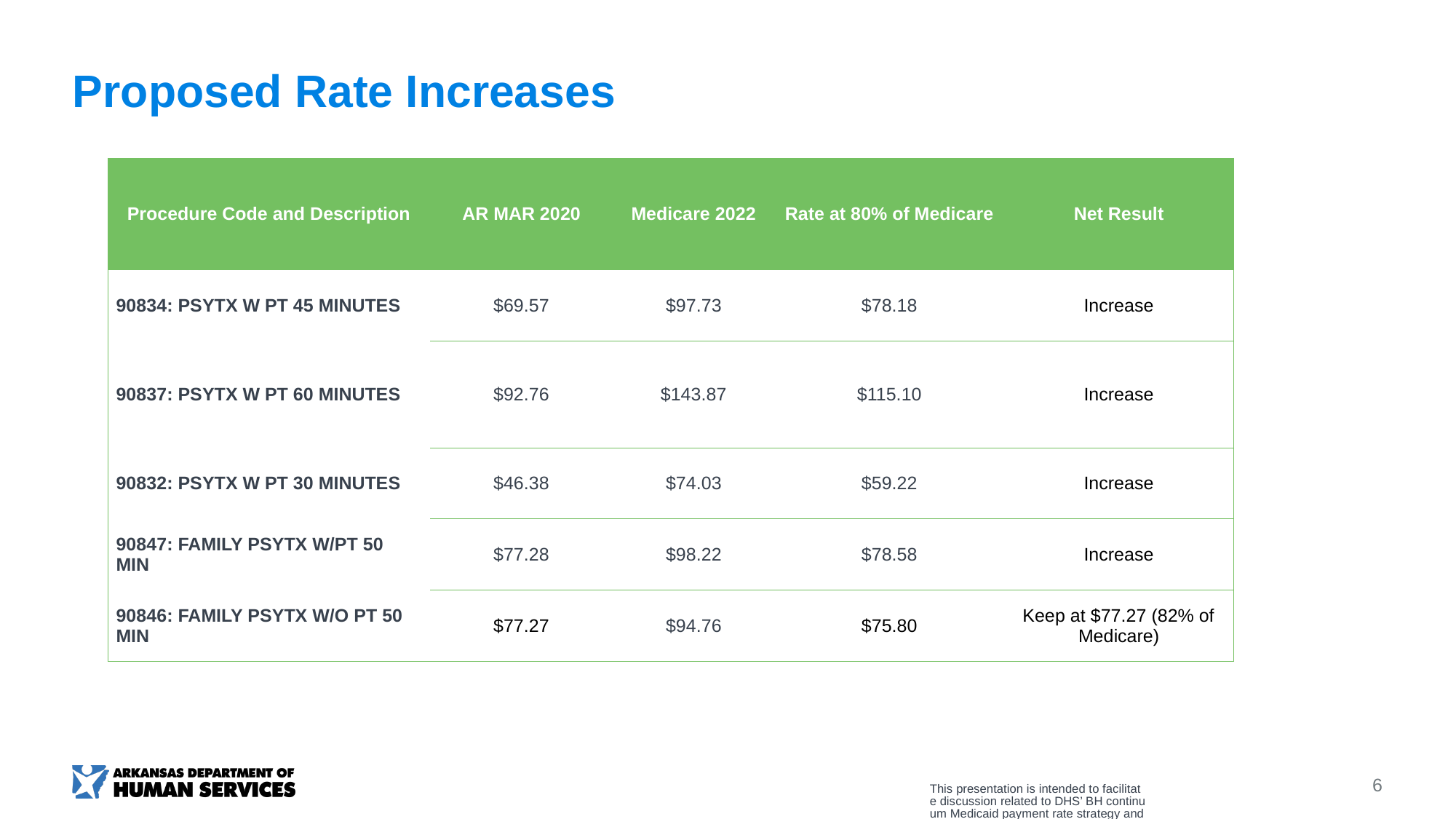

# Proposed Rate Increases
| Procedure Code and Description | AR MAR 2020 | Medicare 2022 | Rate at 80% of Medicare | Net Result |
| --- | --- | --- | --- | --- |
| 90834: PSYTX W PT 45 MINUTES | $69.57 | $97.73 | $78.18 | Increase |
| 90837: PSYTX W PT 60 MINUTES | $92.76 | $143.87 | $115.10 | Increase |
| 90832: PSYTX W PT 30 MINUTES | $46.38 | $74.03 | $59.22 | Increase |
| 90847: FAMILY PSYTX W/PT 50 MIN | $77.28 | $98.22 | $78.58 | Increase |
| 90846: FAMILY PSYTX W/O PT 50 MIN | $77.27 | $94.76 | $75.80 | Keep at $77.27 (82% of Medicare) |
6
This presentation is intended to facilitate discussion related to DHS’ BH continuum Medicaid payment rate strategy and is not complete without oral comment